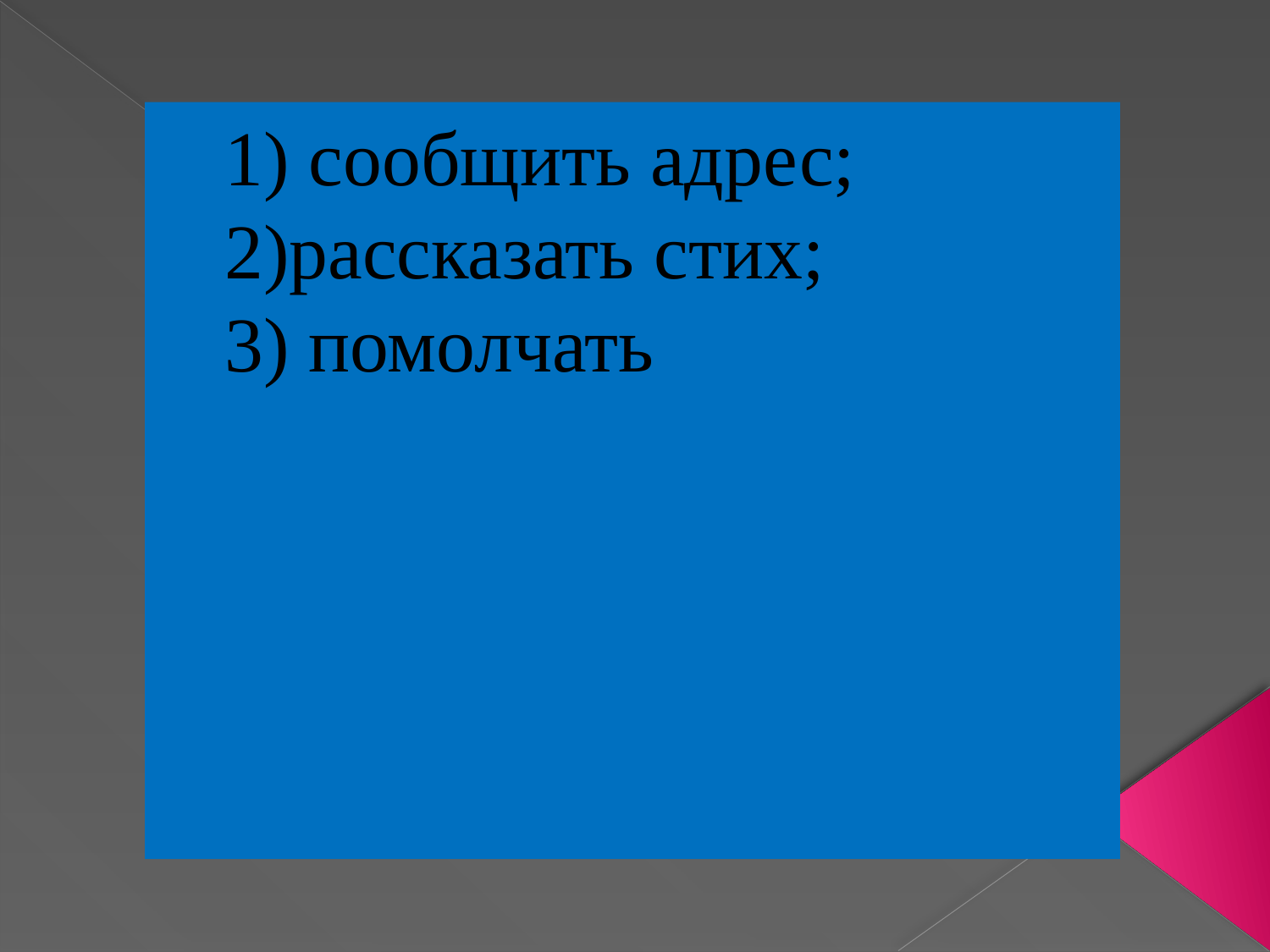

# 1) сообщить адрес;
2)рассказать стих;
3) помолчать